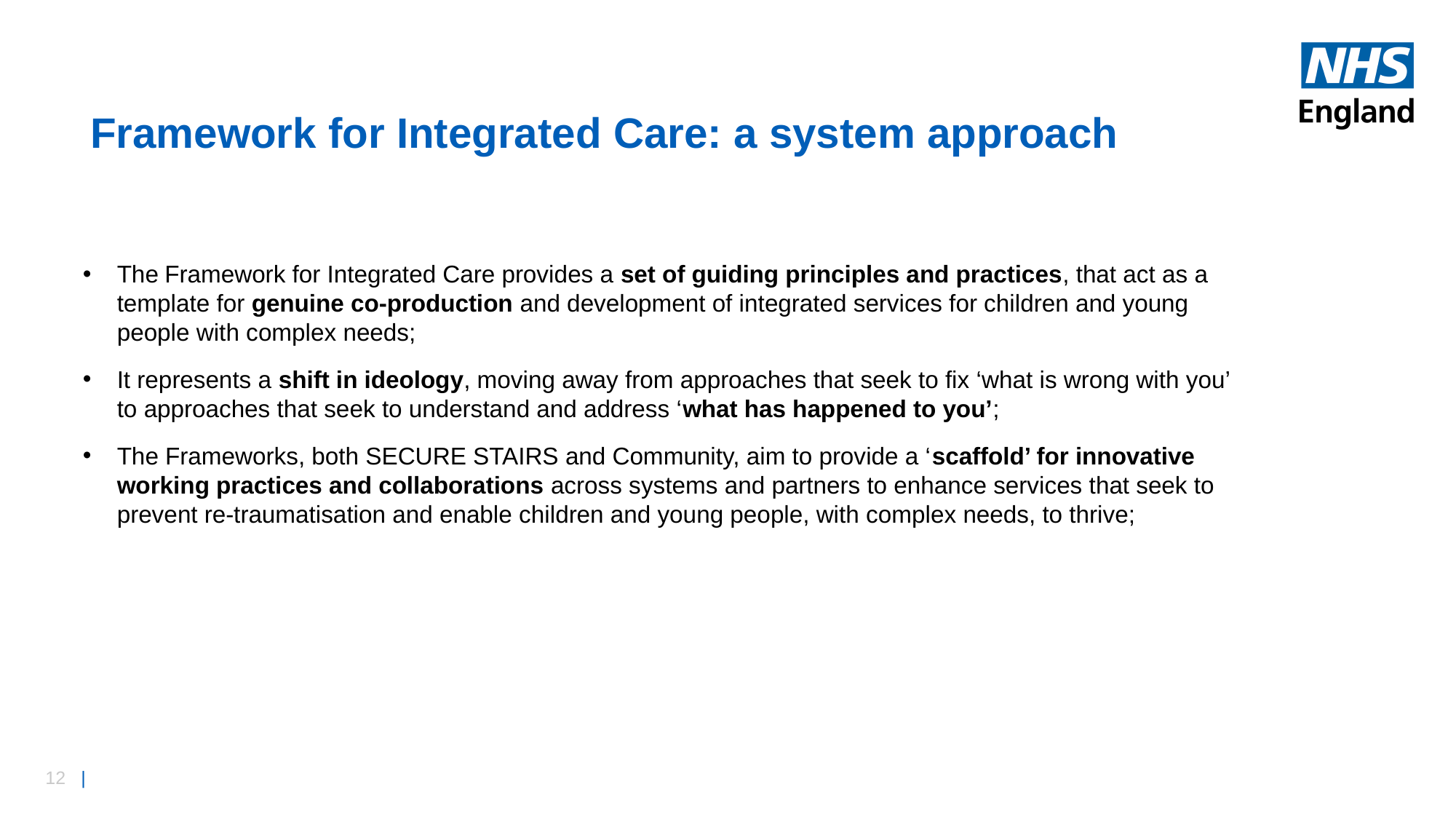

# Framework for Integrated Care: a system approach
The Framework for Integrated Care provides a set of guiding principles and practices, that act as a template for genuine co-production and development of integrated services for children and young people with complex needs;
It represents a shift in ideology, moving away from approaches that seek to fix ‘what is wrong with you’ to approaches that seek to understand and address ‘what has happened to you’;
The Frameworks, both SECURE STAIRS and Community, aim to provide a ‘scaffold’ for innovative working practices and collaborations across systems and partners to enhance services that seek to prevent re-traumatisation and enable children and young people, with complex needs, to thrive;